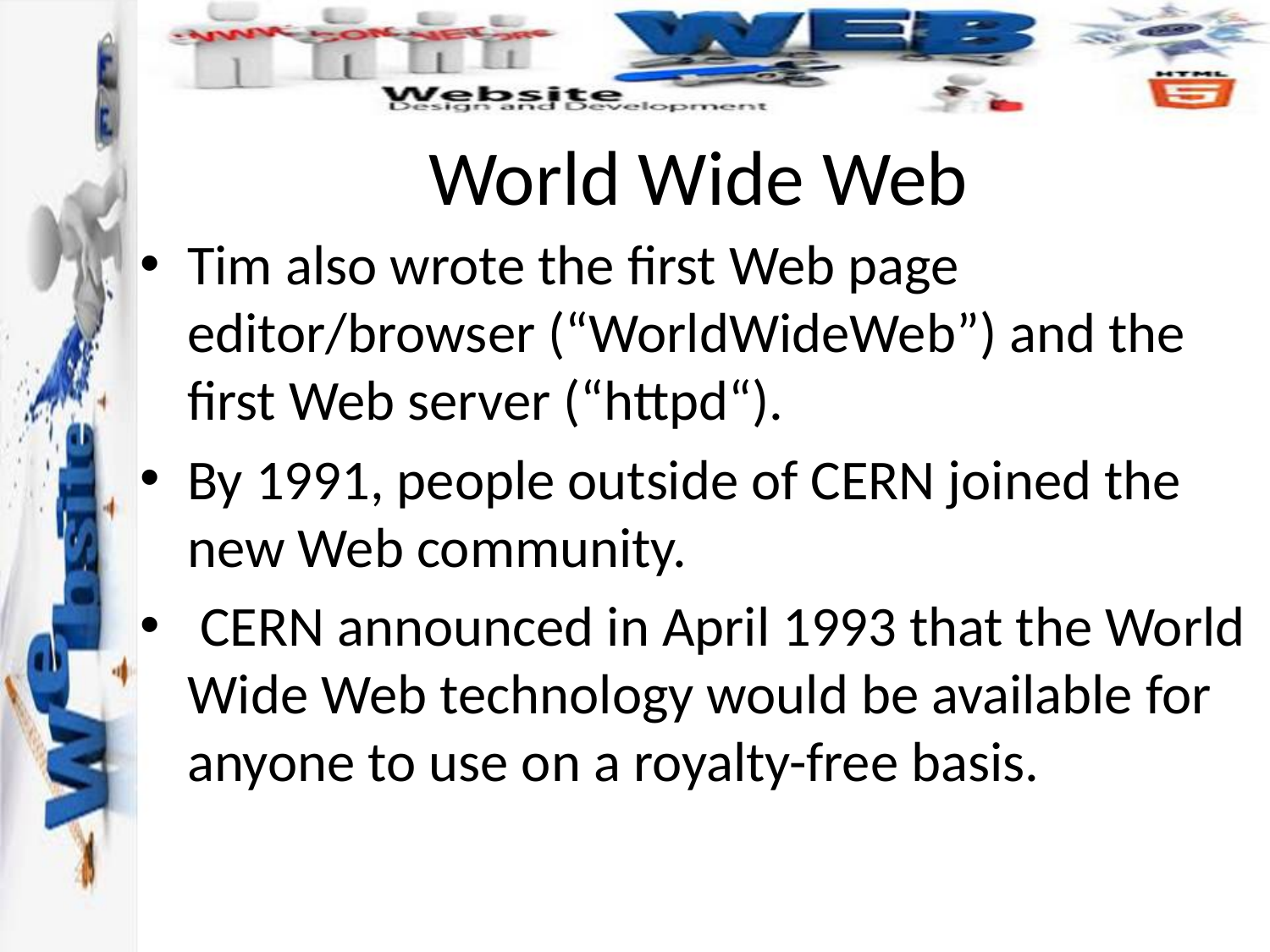

# World Wide Web
Tim also wrote the first Web page editor/browser (“WorldWideWeb”) and the first Web server (“httpd“).
By 1991, people outside of CERN joined the new Web community.
 CERN announced in April 1993 that the World Wide Web technology would be available for anyone to use on a royalty-free basis.